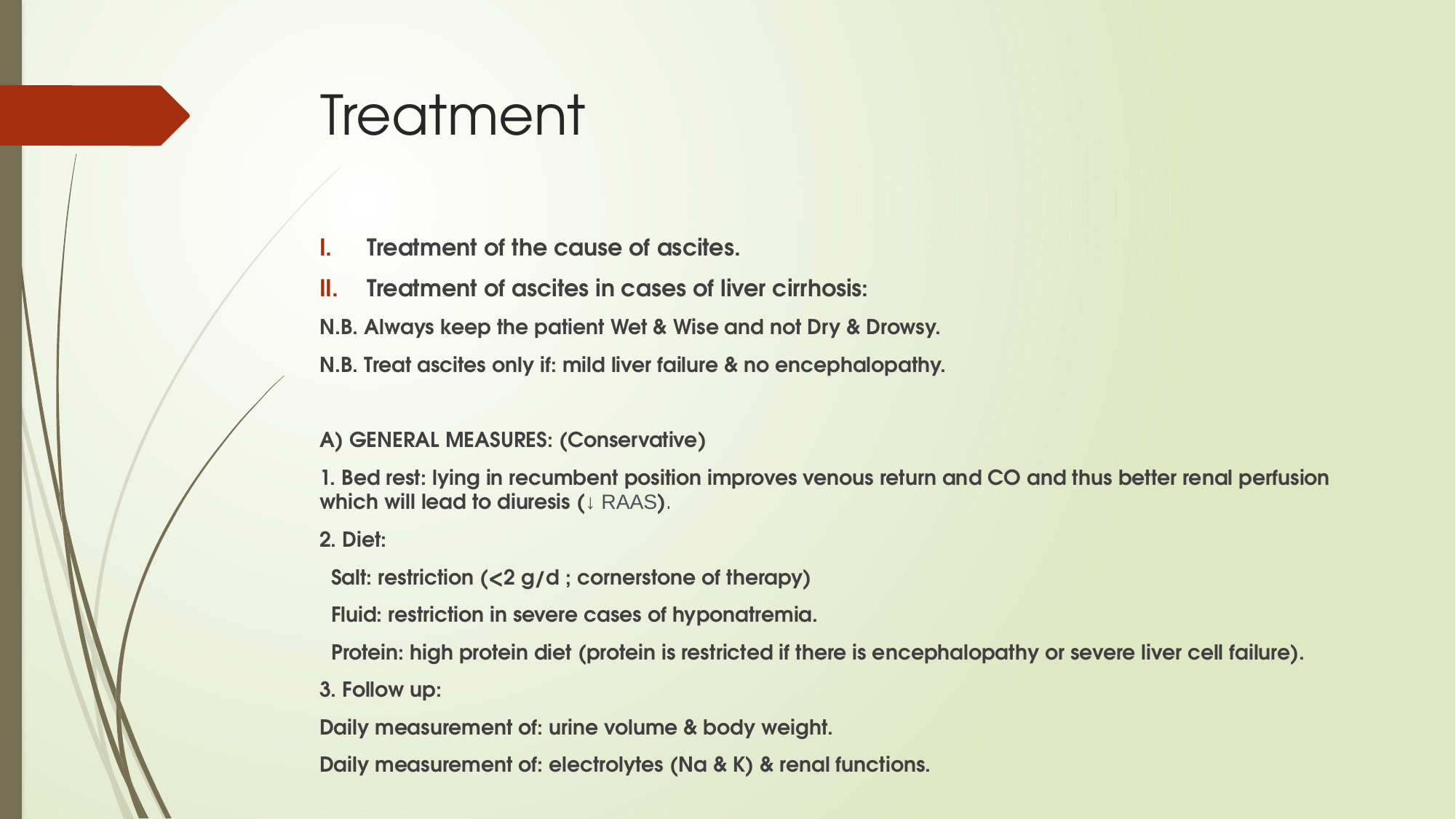

# Treatment
Treatment of the cause of ascites.
Treatment of ascites in cases of liver cirrhosis:
N.B. Always keep the patient Wet & Wise and not Dry & Drowsy.
N.B. Treat ascites only if: mild liver failure & no encephalopathy.

A) GENERAL MEASURES: (Conservative)
1. Bed rest: lying in recumbent position improves venous return and CO and thus better renal perfusion which will lead to diuresis (↓ RAAS).
2. Diet:
  Salt: restriction (<2 g/d ; cornerstone of therapy)
  Fluid: restriction in severe cases of hyponatremia.
  Protein: high protein diet (protein is restricted if there is encephalopathy or severe liver cell failure).
3. Follow up:
Daily measurement of: urine volume & body weight.
Daily measurement of: electrolytes (Na & K) & renal functions.